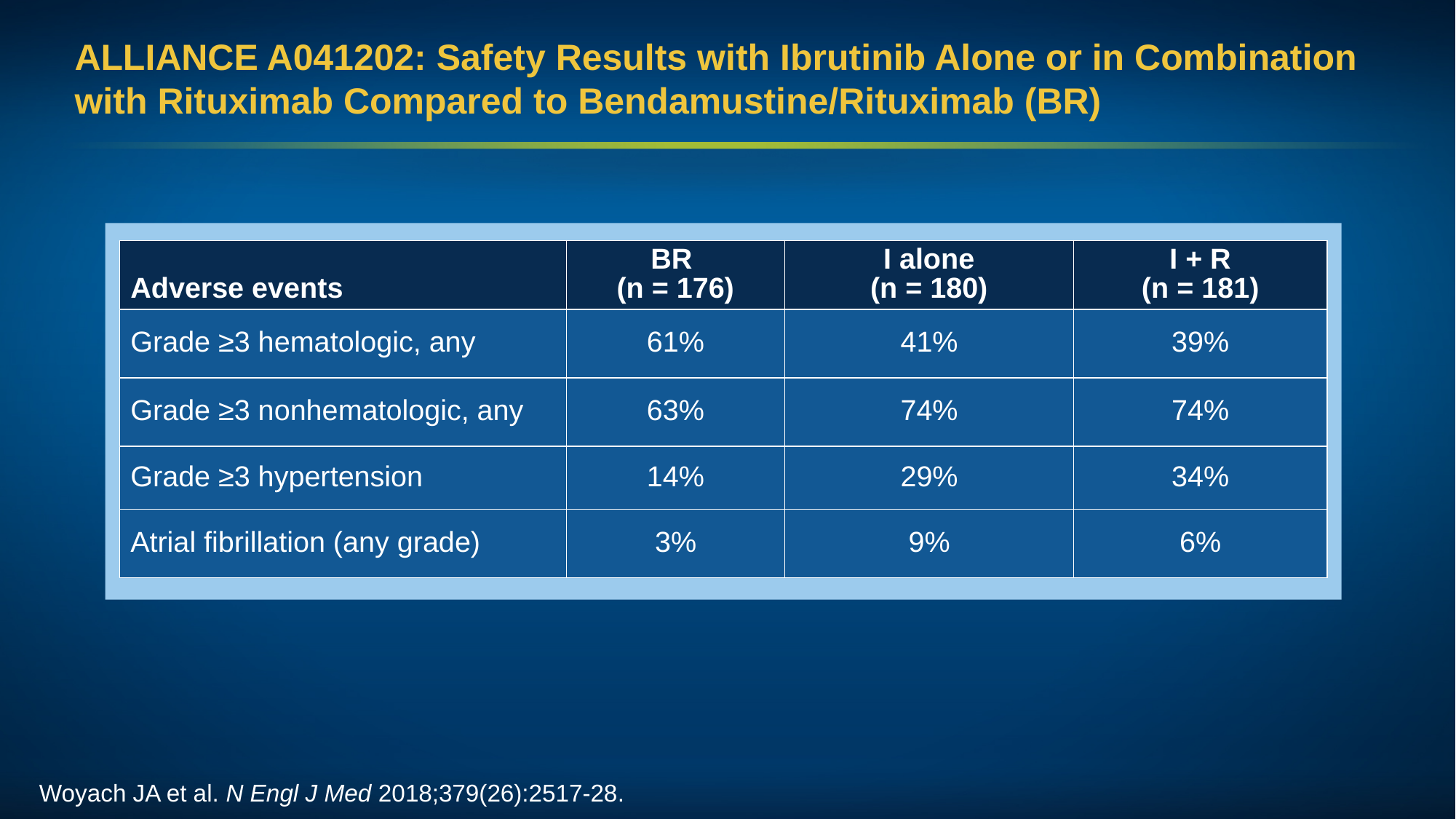

# ALLIANCE A041202: Safety Results with Ibrutinib Alone or in Combination with Rituximab Compared to Bendamustine/Rituximab (BR)

| Adverse events | BR (n = 176) | I alone (n = 180) | I + R (n = 181) |
| --- | --- | --- | --- |
| Grade ≥3 hematologic, any | 61% | 41% | 39% |
| Grade ≥3 nonhematologic, any | 63% | 74% | 74% |
| Grade ≥3 hypertension | 14% | 29% | 34% |
| Atrial fibrillation (any grade) | 3% | 9% | 6% |
Woyach JA et al. N Engl J Med 2018;379(26):2517-28.